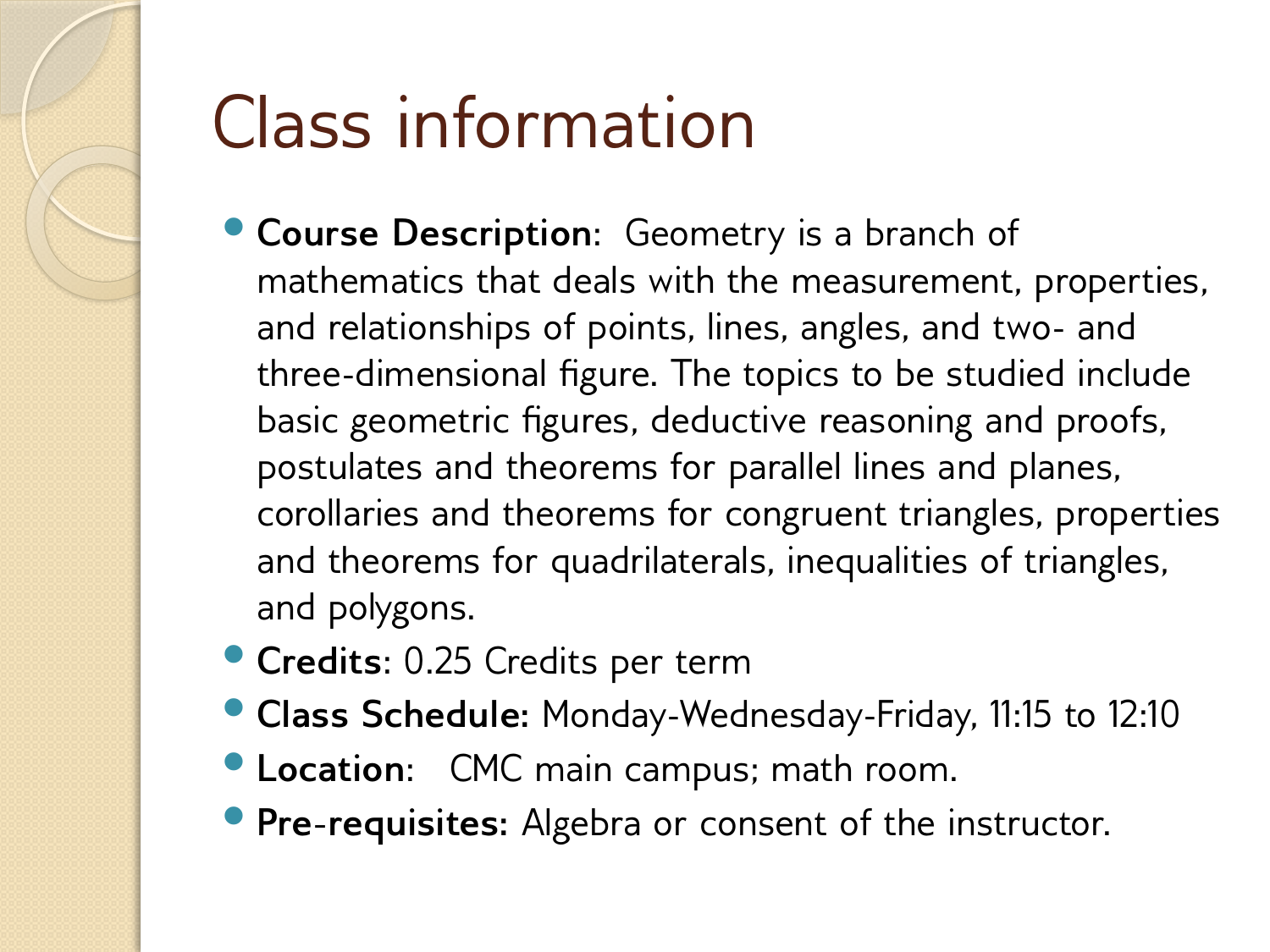

# Class information
Course Description:  Geometry is a branch of mathematics that deals with the measurement, properties, and relationships of points, lines, angles, and two- and three-dimensional figure. The topics to be studied include basic geometric figures, deductive reasoning and proofs, postulates and theorems for parallel lines and planes, corollaries and theorems for congruent triangles, properties and theorems for quadrilaterals, inequalities of triangles, and polygons.
Credits: 0.25 Credits per term
Class Schedule: Monday-Wednesday-Friday, 11:15 to 12:10
Location:   CMC main campus; math room.
Pre-requisites: Algebra or consent of the instructor.